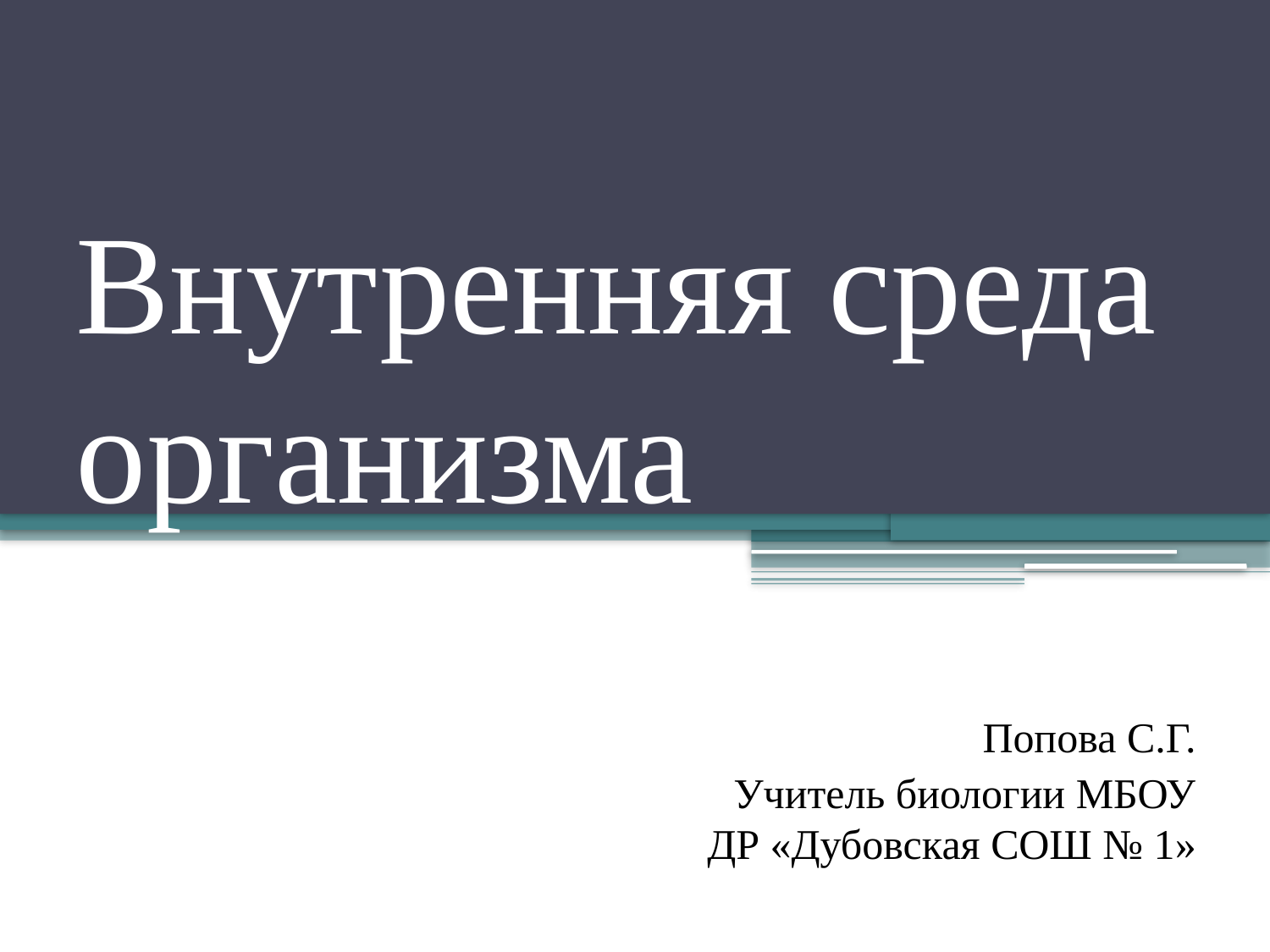

# Внутренняя среда организма
Попова С.Г.
Учитель биологии МБОУ ДР «Дубовская СОШ № 1»